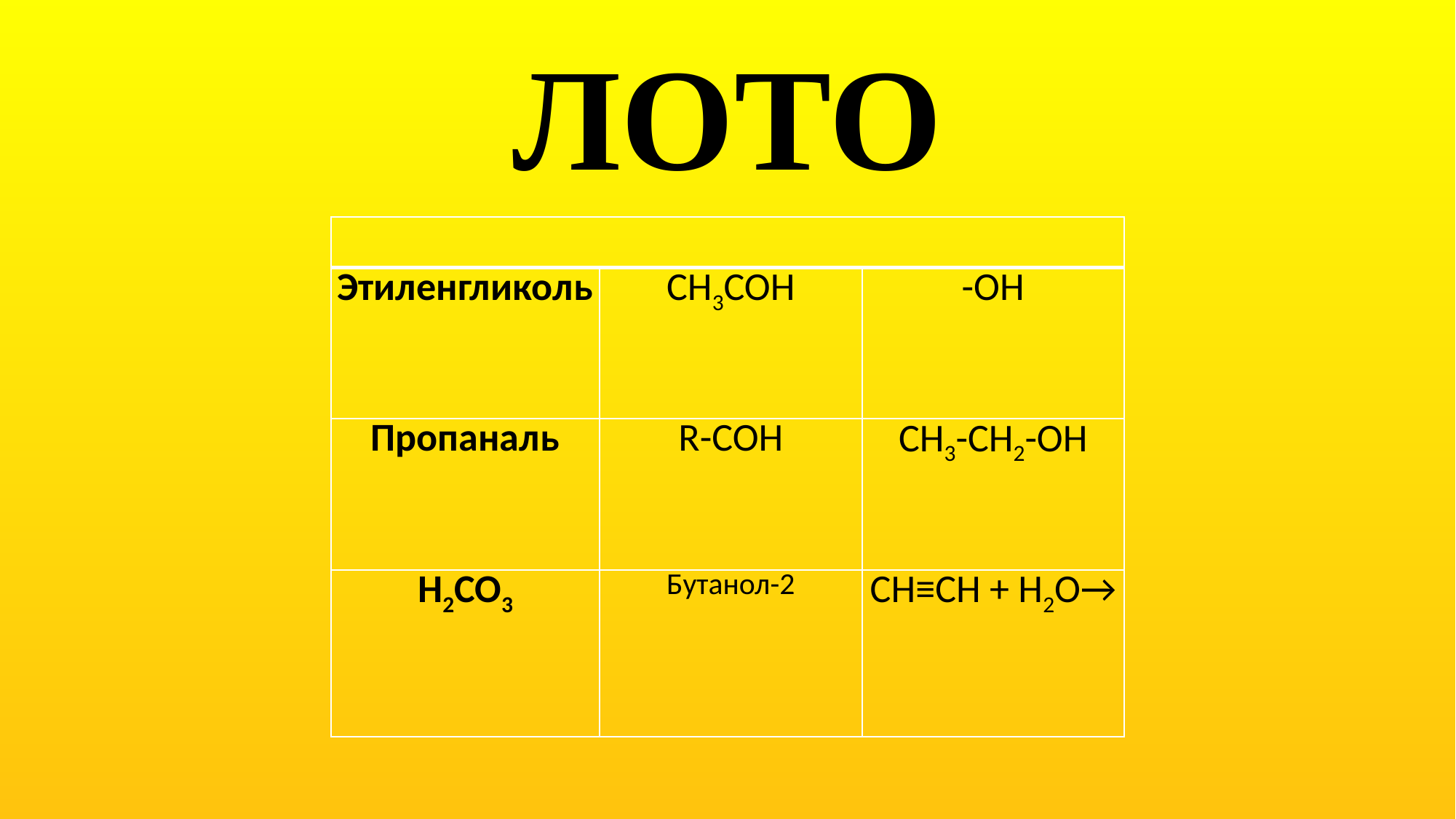

# ЛОТО
|  |  |  |
| --- | --- | --- |
| Этиленгликоль | CH3COH | -OH |
| Пропаналь | R-COH | CH3-CH2-OH |
| H2CO3 | Бутанол-2 | CH≡CH + H2O→ |